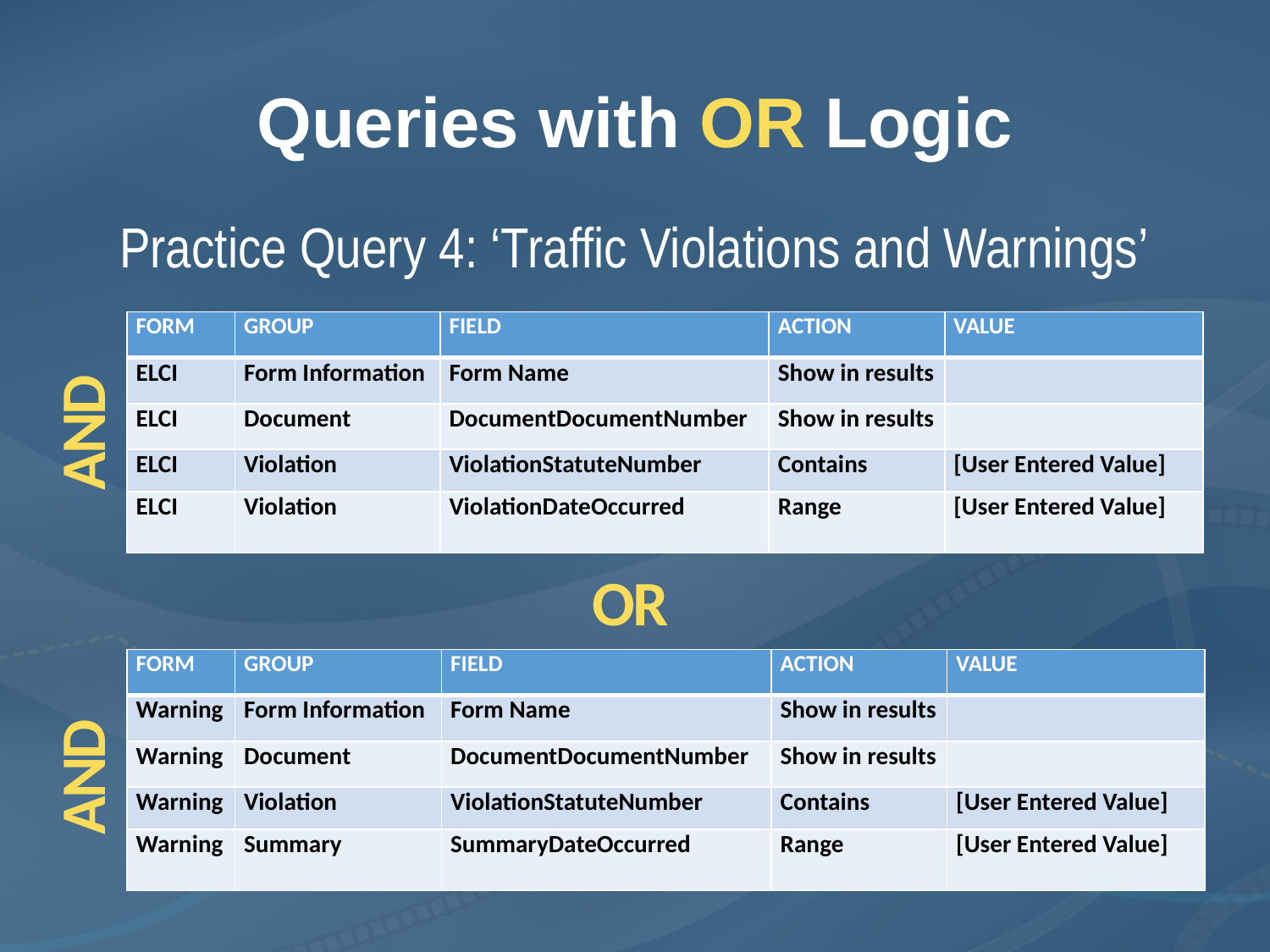

# Queries with OR Logic

Practice Query 4: ‘Traffic Violations and Warnings’
| FORM | GROUP | FIELD | ACTION | VALUE |
| --- | --- | --- | --- | --- |
| ELCI | Form Information | Form Name | Show in results |  |
| ELCI | Document | DocumentDocumentNumber | Show in results |  |
| ELCI | Violation | ViolationStatuteNumber | Contains | [User Entered Value] |
| ELCI | Violation | ViolationDateOccurred | Range | [User Entered Value] |
AND
OR
| FORM | GROUP | FIELD | ACTION | VALUE |
| --- | --- | --- | --- | --- |
| Warning | Form Information | Form Name | Show in results |  |
| Warning | Document | DocumentDocumentNumber | Show in results |  |
| Warning | Violation | ViolationStatuteNumber | Contains | [User Entered Value] |
| Warning | Summary | SummaryDateOccurred | Range | [User Entered Value] |
AND